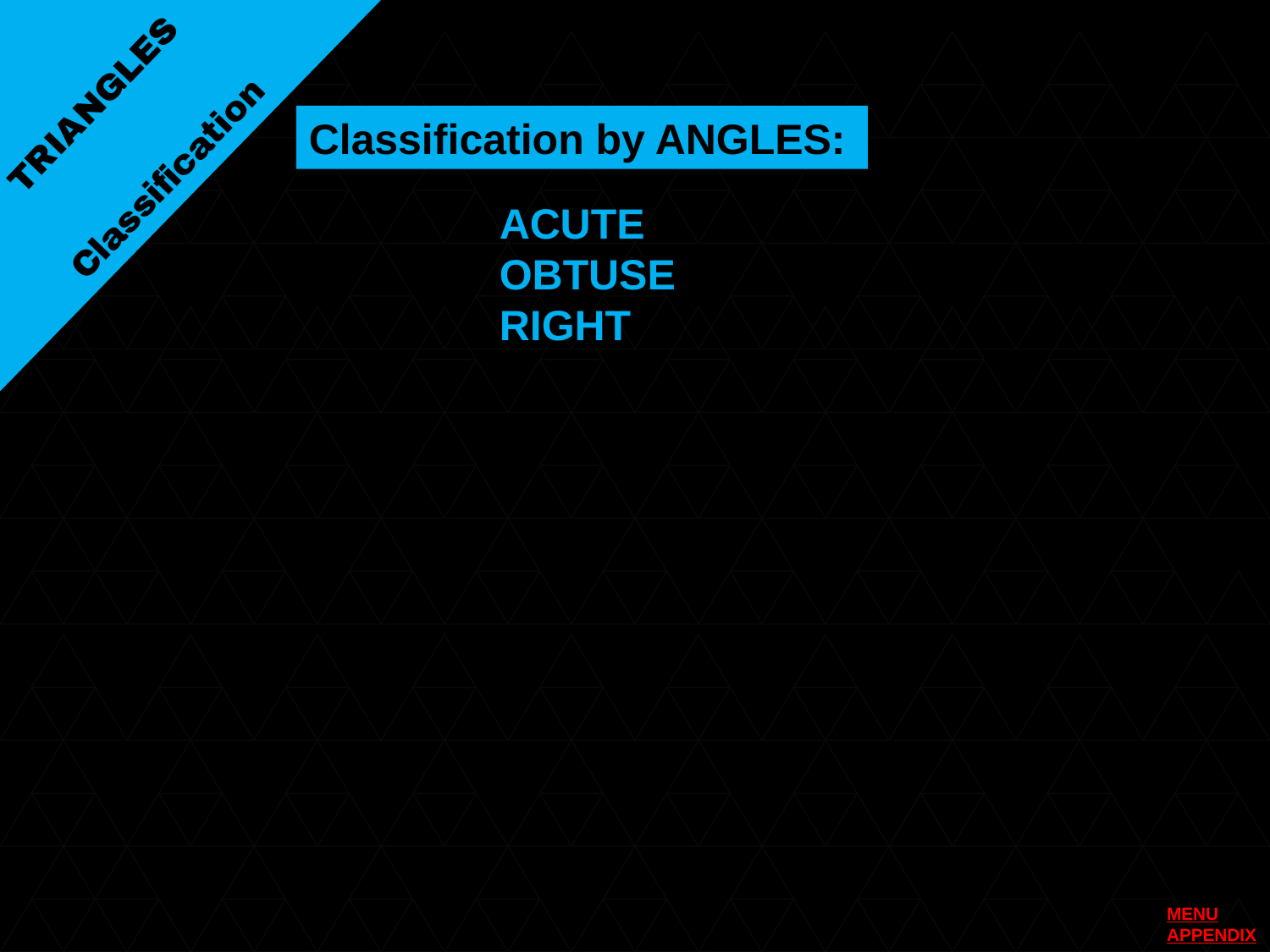

TRIANGLES
Classification by ANGLES:
Classification
ACUTE
OBTUSE
RIGHT
MENU
APPENDIX